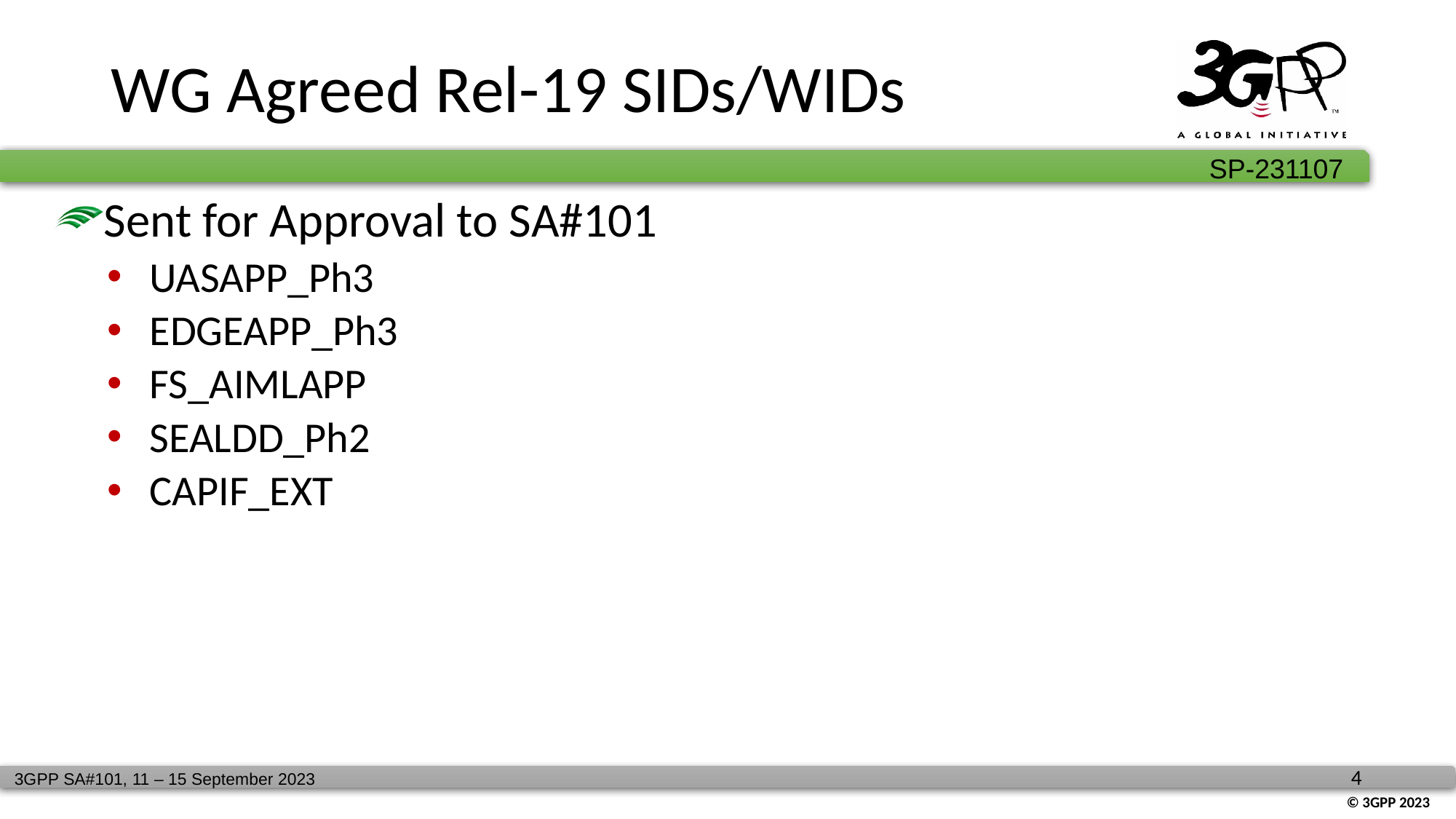

# WG Agreed Rel-19 SIDs/WIDs
Sent for Approval to SA#101
UASAPP_Ph3
EDGEAPP_Ph3
FS_AIMLAPP
SEALDD_Ph2
CAPIF_EXT